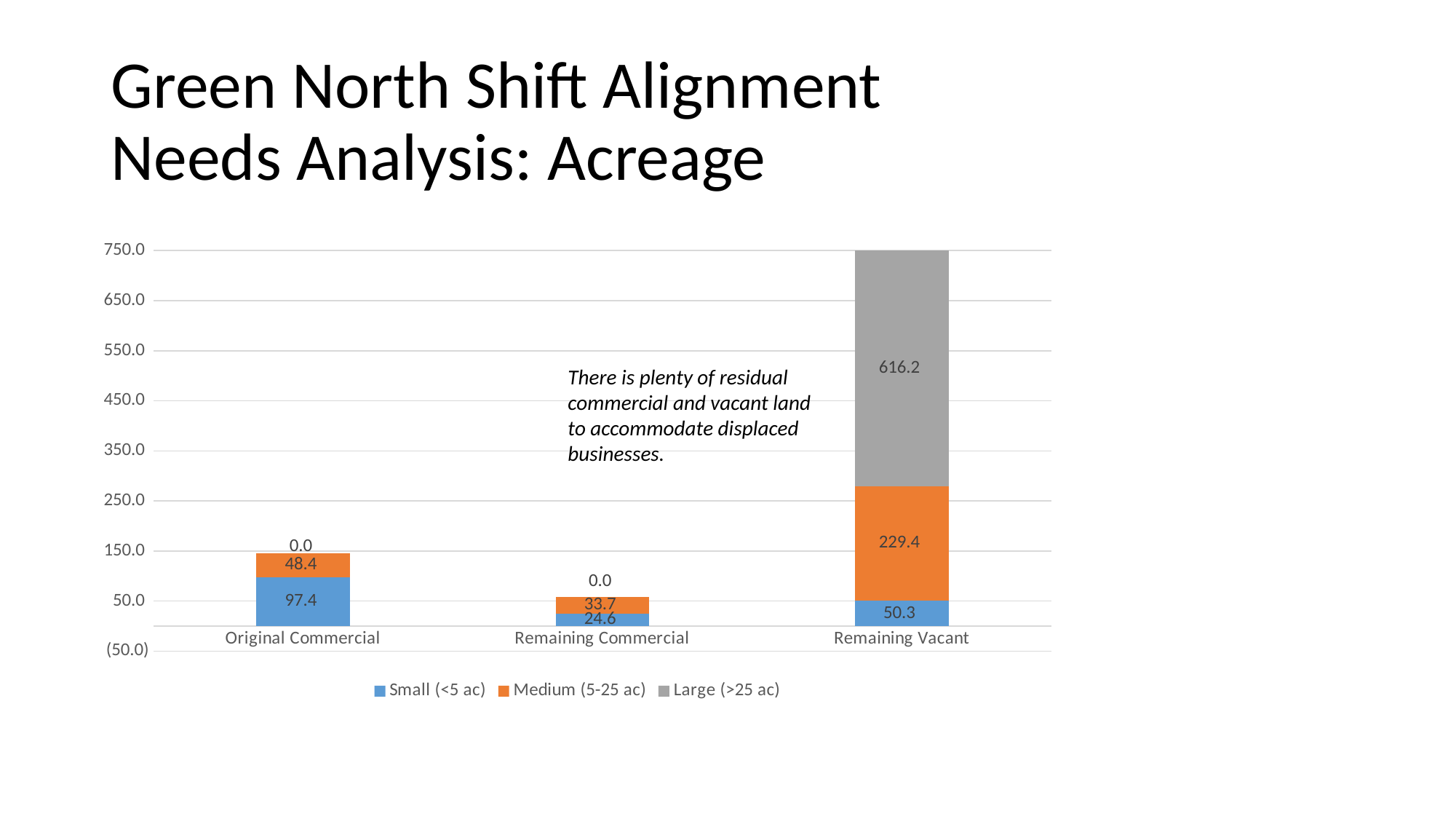

# Green North Shift Alignment Needs Analysis: Acreage

### Chart

| Category | Small (<5 ac) | Medium (5-25 ac) | Large (>25 ac) |
|---|---|---|---|
| Original Commercial | 97.3574420115779 | 48.38327468569865 | 0.0 |
| Remaining Commercial | 24.56556406471719 | 33.74074964052424 | 0.0 |
| Remaining Vacant | 50.32654115906188 | 229.4294738180509 | 616.238301522905 |
There is plenty of residual commercial and vacant land to accommodate displaced businesses.